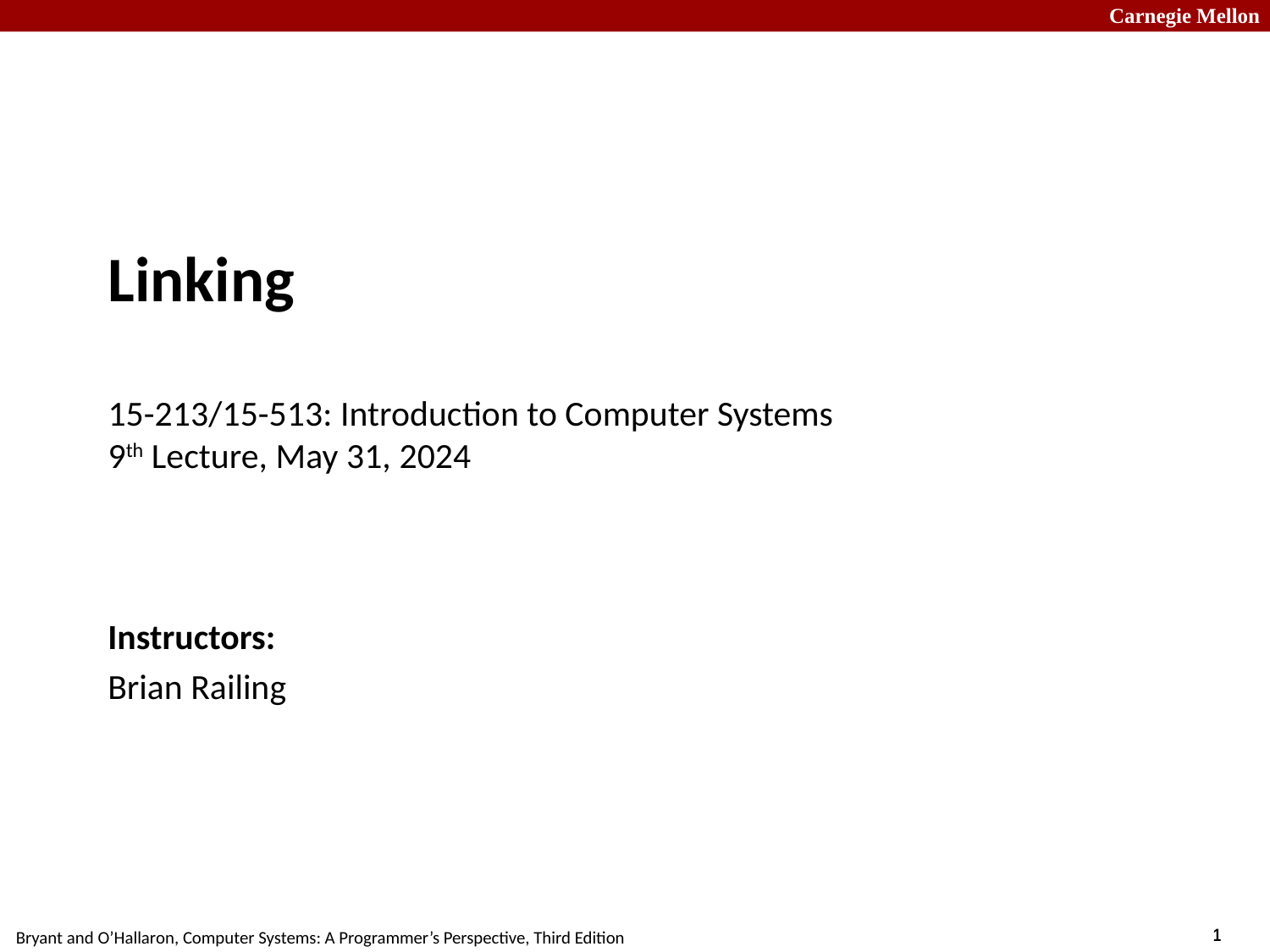

# Linking 15-213/15-513: Introduction to Computer Systems 9th Lecture, May 31, 2024
Instructors:
Brian Railing